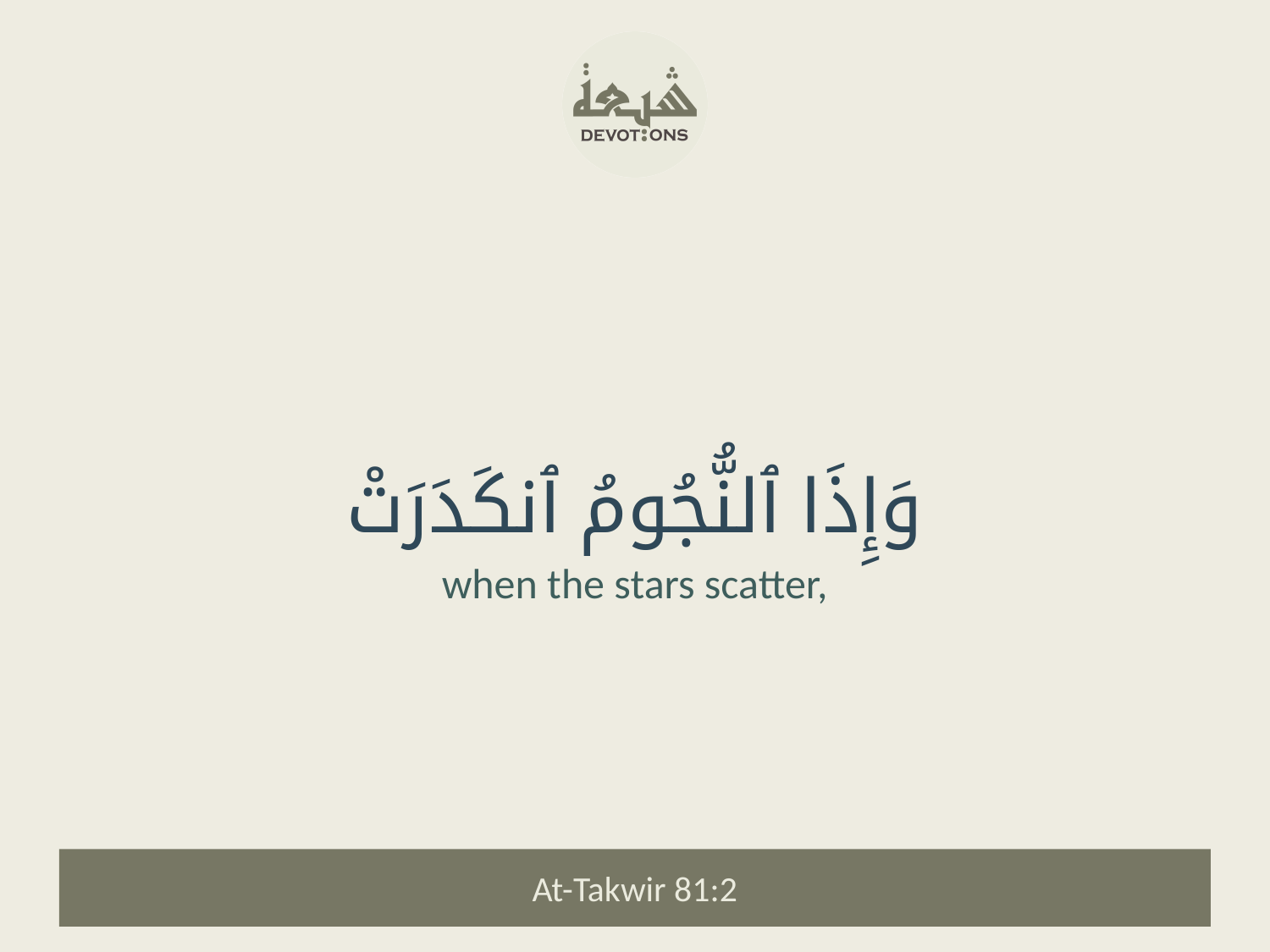

وَإِذَا ٱلنُّجُومُ ٱنكَدَرَتْ
when the stars scatter,
At-Takwir 81:2